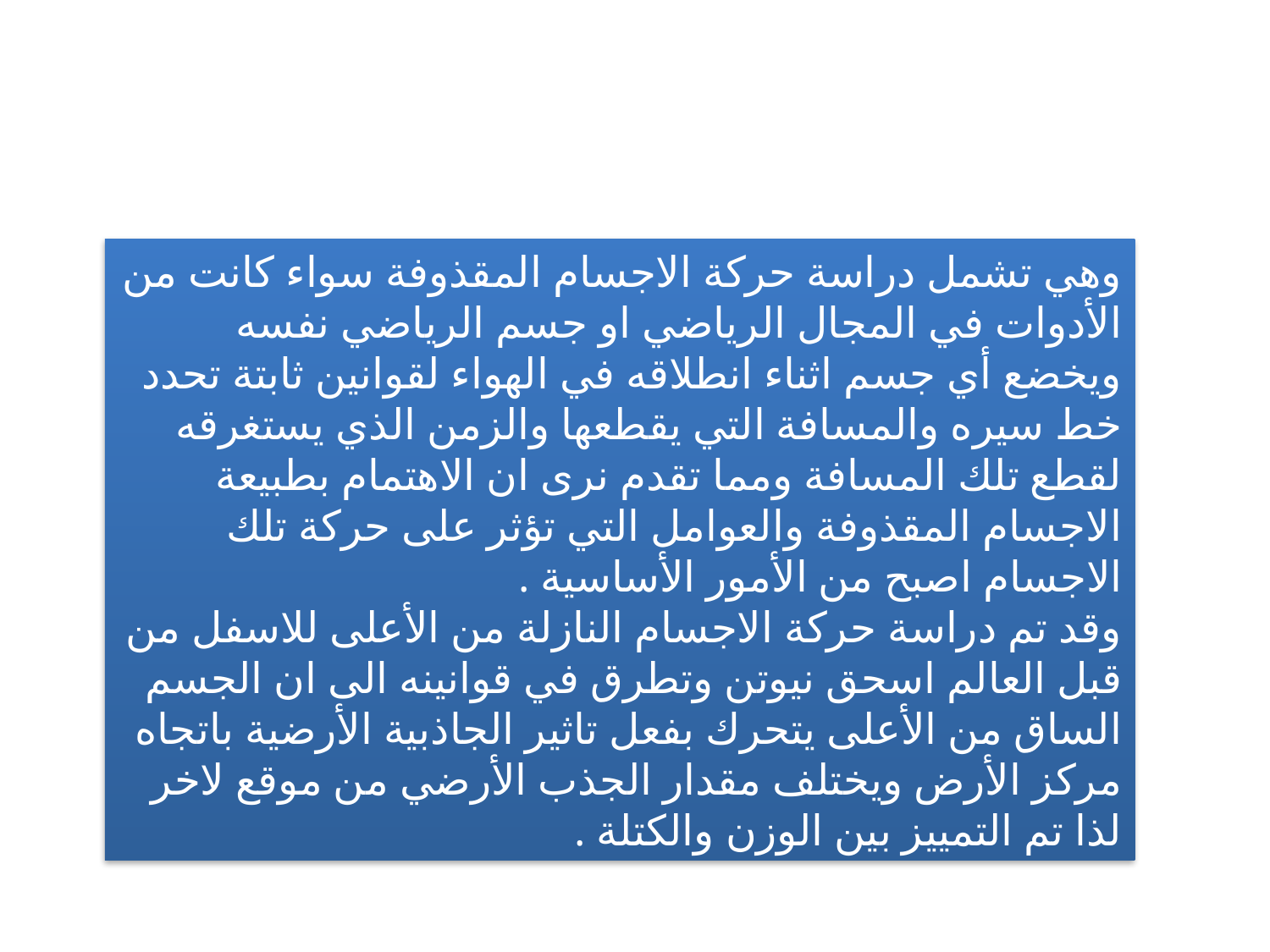

وهي تشمل دراسة حركة الاجسام المقذوفة سواء كانت من الأدوات في المجال الرياضي او جسم الرياضي نفسه ويخضع أي جسم اثناء انطلاقه في الهواء لقوانين ثابتة تحدد خط سيره والمسافة التي يقطعها والزمن الذي يستغرقه لقطع تلك المسافة ومما تقدم نرى ان الاهتمام بطبيعة الاجسام المقذوفة والعوامل التي تؤثر على حركة تلك الاجسام اصبح من الأمور الأساسية .
وقد تم دراسة حركة الاجسام النازلة من الأعلى للاسفل من قبل العالم اسحق نيوتن وتطرق في قوانينه الى ان الجسم الساق من الأعلى يتحرك بفعل تاثير الجاذبية الأرضية باتجاه مركز الأرض ويختلف مقدار الجذب الأرضي من موقع لاخر لذا تم التمييز بين الوزن والكتلة .